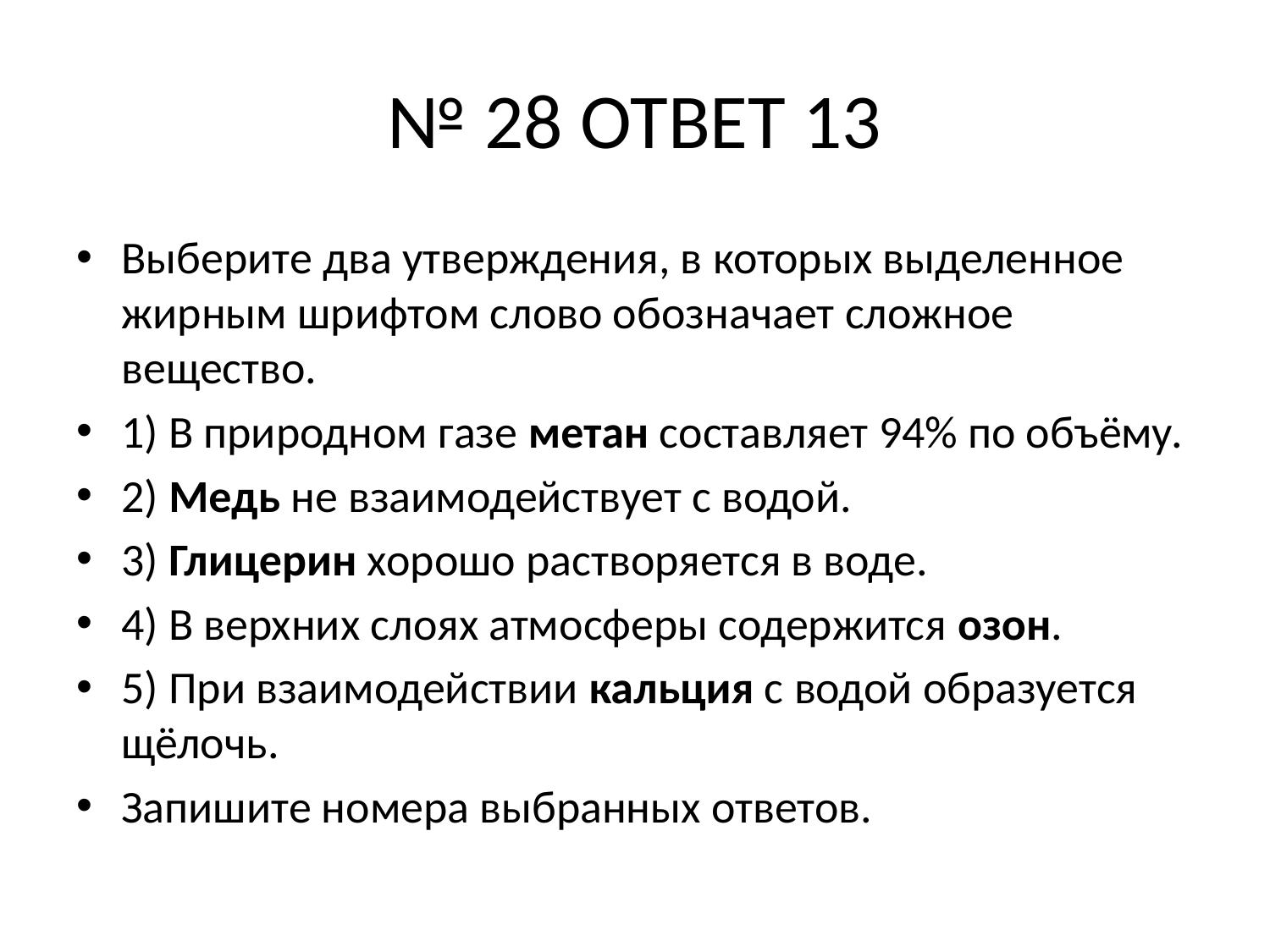

# № 28 ОТВЕТ 13
Выберите два утверждения, в которых выделенное жирным шрифтом слово обозначает сложное вещество.
1) В природном газе метан составляет 94% по объёму.
2) Медь не взаимодействует с водой.
3) Глицерин хорошо растворяется в воде.
4) В верхних слоях атмосферы содержится озон.
5) При взаимодействии кальция с водой образуется щёлочь.
Запишите номера выбранных ответов.